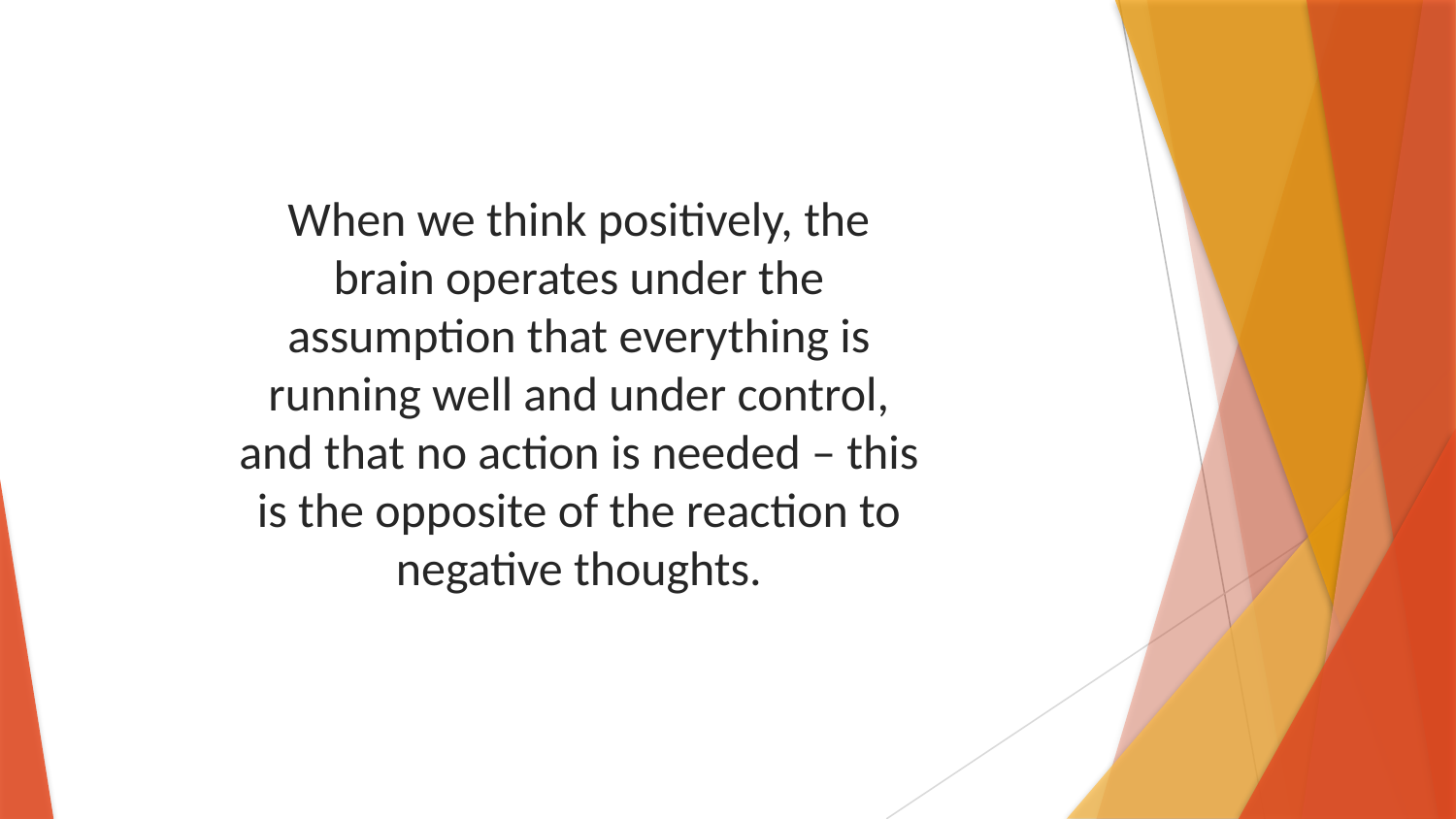

When we think positively, the brain operates under the assumption that everything is running well and under control, and that no action is needed – this is the opposite of the reaction to negative thoughts.